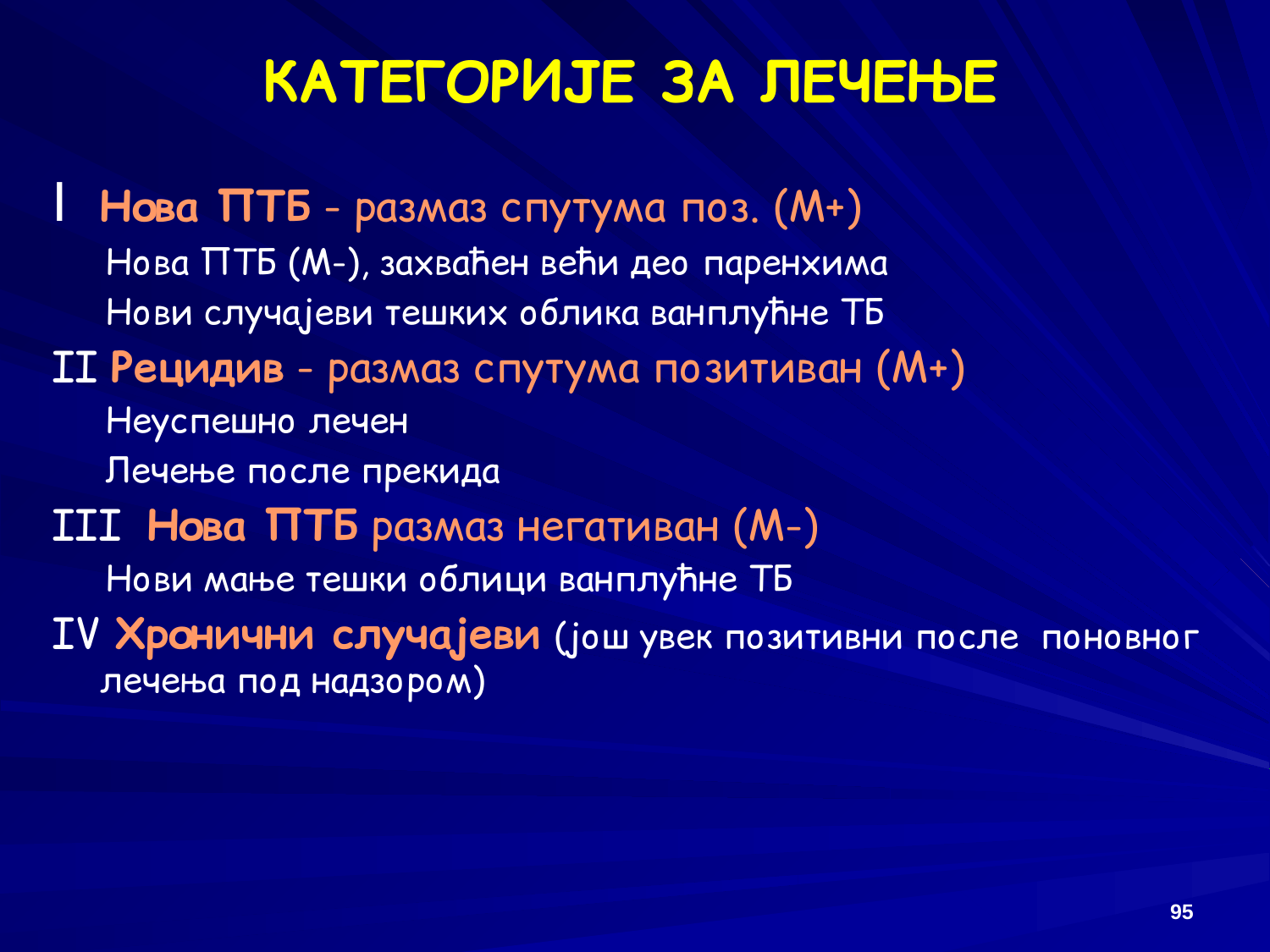

# КАТЕГОРИЈЕ ЗА ЛЕЧЕЊЕ
I  Нова ПТБ - размаз спутума поз. (М+)
     Нова ПТБ (М-), захваћен већи део паренхима
     Нови случајеви тешких облика ванплућне ТБ
II Рецидив - размаз спутума позитиван (М+)
     Неуспешно лечен
     Лечење после прекида
III  Нова ПТБ размаз негативан (М-)
     Нови мање тешки облици ванплућне ТБ
IV Хронични случајеви (још увек позитивни после  поновног лечења под надзором)

95